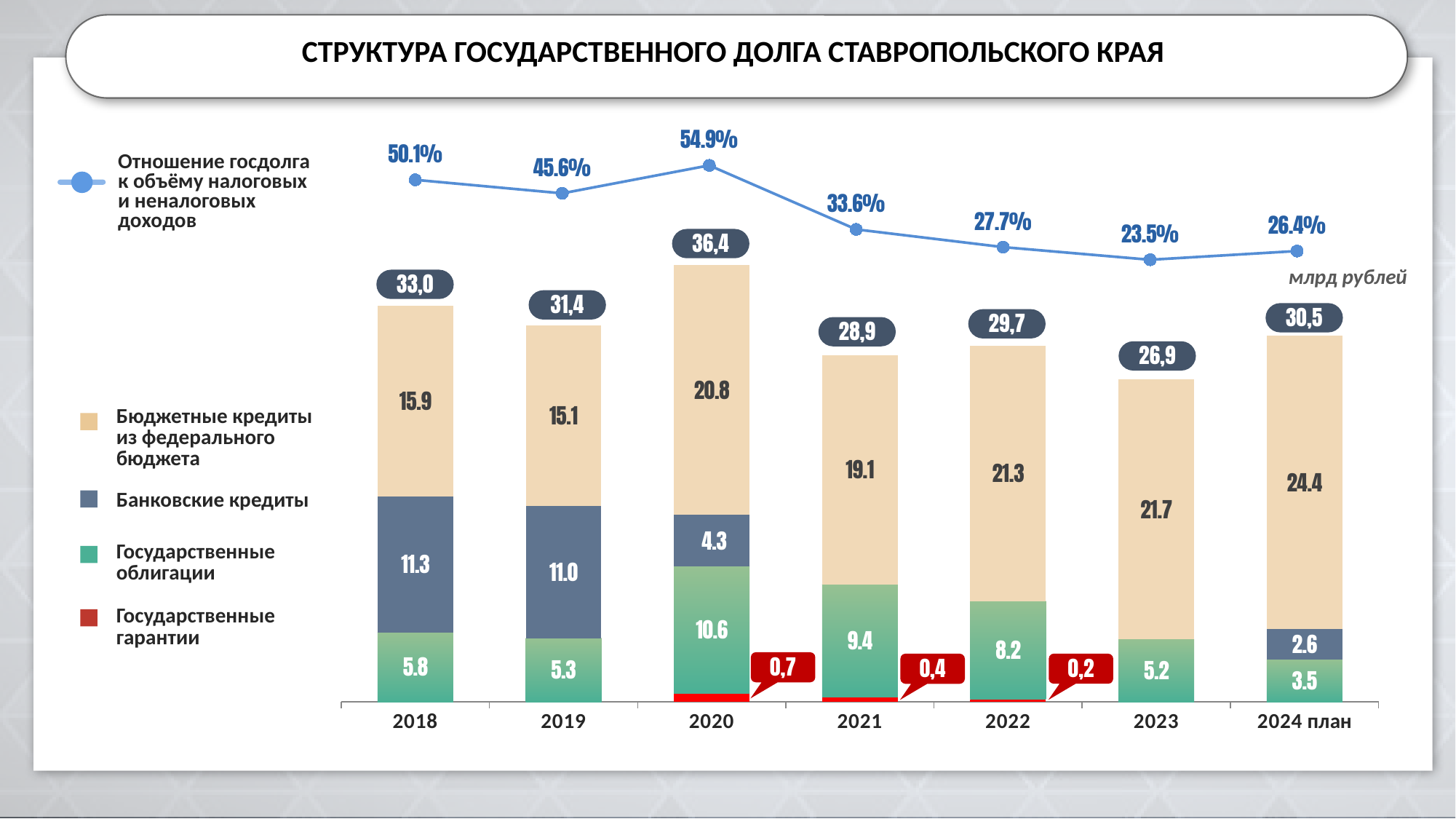

СТРУКТУРА ГОСУДАРСТВЕННОГО ДОЛГА СТАВРОПОЛЬСКОГО КРАЯ

### Chart

| Category | Столбец1 |
|---|---|
| 2018 | 0.501 |
| 2019 | 0.456 |
| 2020 | 0.549 |
| 2021 | 0.336 |
| 2022 | 0.277 |
| 2023 | 0.235 |
| 2024 | 0.264 |
Отношение госдолга
к объёму налоговых
и неналоговых доходов

### Chart

| Category | гос гарант | Гособлигации | Баннковские кредиты | бюджетные кредиты2 |
|---|---|---|---|---|
| 2018 | 0.0 | 5.8 | 11.3 | 15.9 |
| 2019 | 0.0 | 5.3 | 11.0 | 15.1 |
| 2020 | 0.7 | 10.6 | 4.3 | 20.8 |
| 2021 | 0.4 | 9.4 | None | 19.1 |
| 2022 | 0.2 | 8.2 | None | 21.3 |
| 2023 | None | 5.2 | None | 21.7 |
| 2024 план | None | 3.5 | 2.6 | 24.4 |
36,4
млрд рублей
33,0
31,4
30,5
29,7
28,9
26,9
Бюджетные кредиты
из федерального бюджета

Банковские кредиты

Государственные облигации

Государственные
гарантии

0,7
0,2
0,4